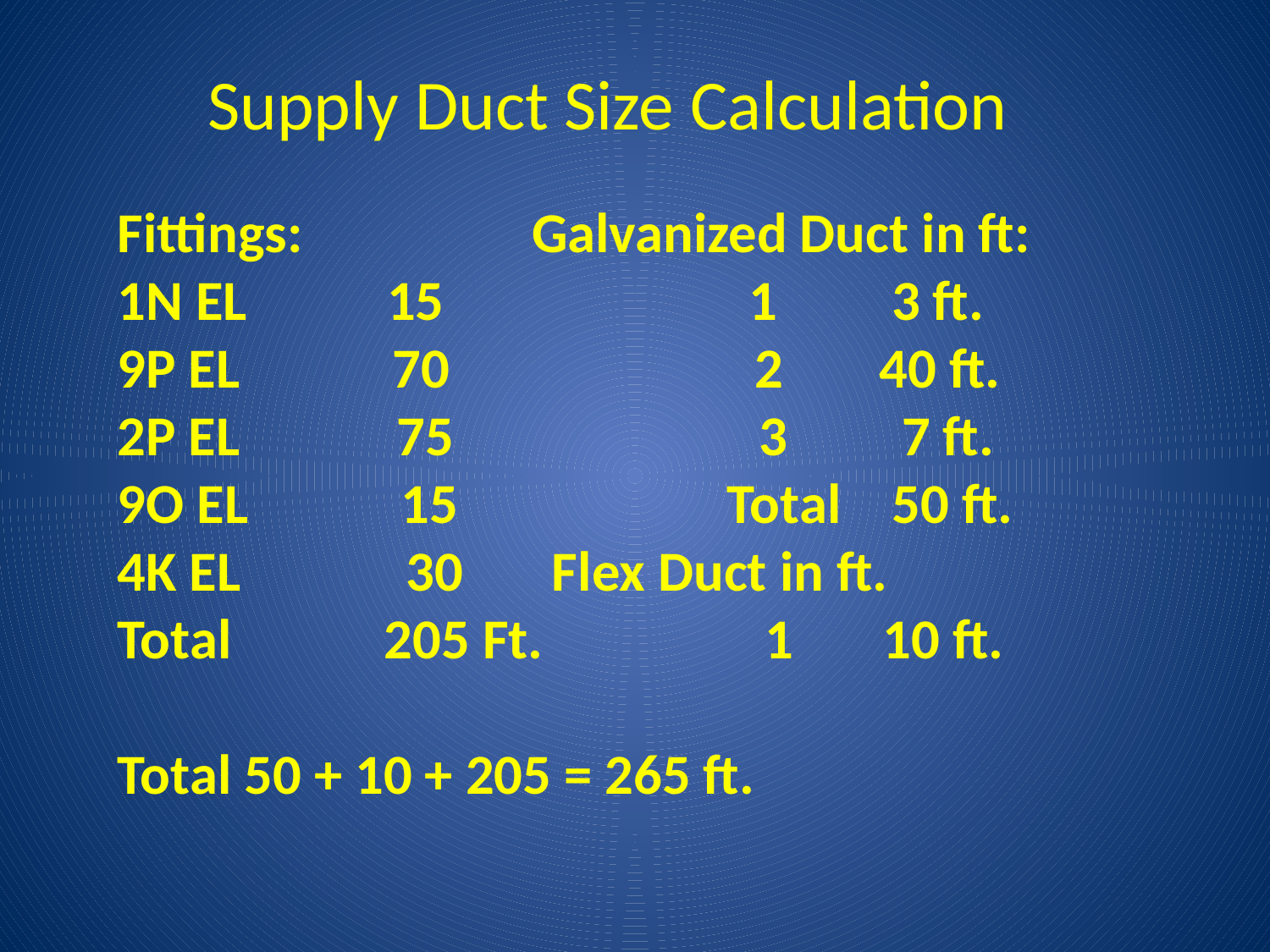

Supply Duct Size Calculation
Fittings:                  Galvanized Duct in ft:
1N EL           15                        1         3 ft.
9P EL            70                        2	40 ft.
2P EL	            75                        3         7 ft.
9O EL            15 		        Total    50 ft.
4K EL             30       Flex Duct in ft.
Total            205 Ft.       	 1       10 ft.

Total 50 + 10 + 205 = 265 ft.